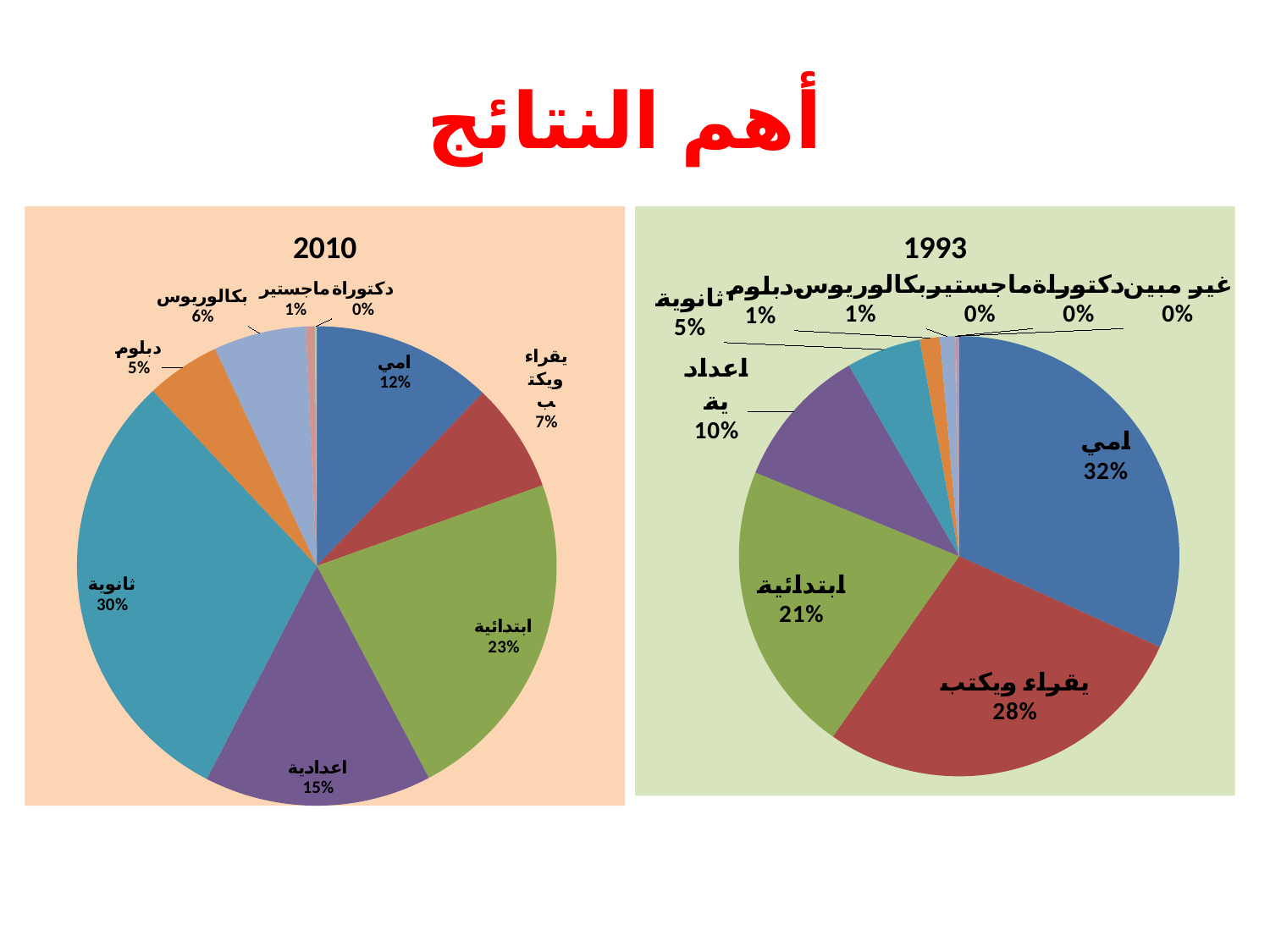

# أهم النتائج

### Chart: 2010

| Category |  |
|---|---|
| امي | 0.12154264574218306 |
| يقراء ويكتب | 0.07383684984036354 |
| ابتدائية | 0.22723043397469486 |
| اعدادية | 0.15326655066979764 |
| ثانوية | 0.30442961636569477 |
| دبلوم | 0.05002753517914759 |
| بكالوريوس | 0.06233829417031279 |
| ماجستير | 0.006117877595148403 |
| دكتوراة | 0.0012101964626585822 |

### Chart: 1993

| Category | النسبة من الاجمالي  |
|---|---|
| امي | 31.769231651603338 |
| يقراء ويكتب | 27.946937962548727 |
| ابتدائية | 21.489165788104316 |
| اعدادية | 10.454944090064906 |
| ثانوية | 5.472322418304142 |
| دبلوم | 1.4633668177689605 |
| بكالوريوس | 1.0893130320255529 |
| ماجستير | 0.061212593317920755 |
| دكتوراة | 0.0101151985550908 |
| غير مبين | 0.24339044770703086 |